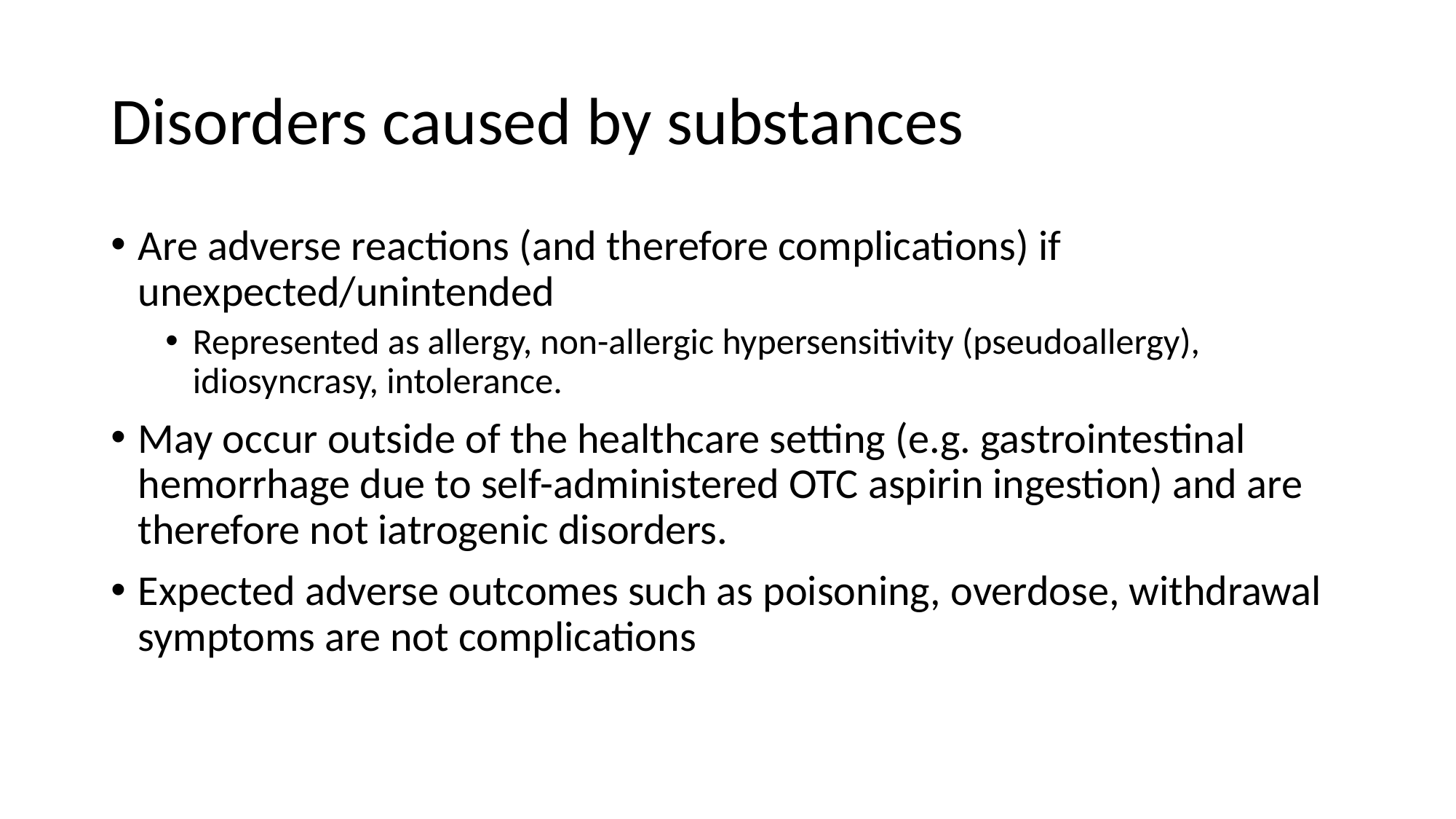

# Disorders caused by substances
Are adverse reactions (and therefore complications) if unexpected/unintended
Represented as allergy, non-allergic hypersensitivity (pseudoallergy), idiosyncrasy, intolerance.
May occur outside of the healthcare setting (e.g. gastrointestinal hemorrhage due to self-administered OTC aspirin ingestion) and are therefore not iatrogenic disorders.
Expected adverse outcomes such as poisoning, overdose, withdrawal symptoms are not complications